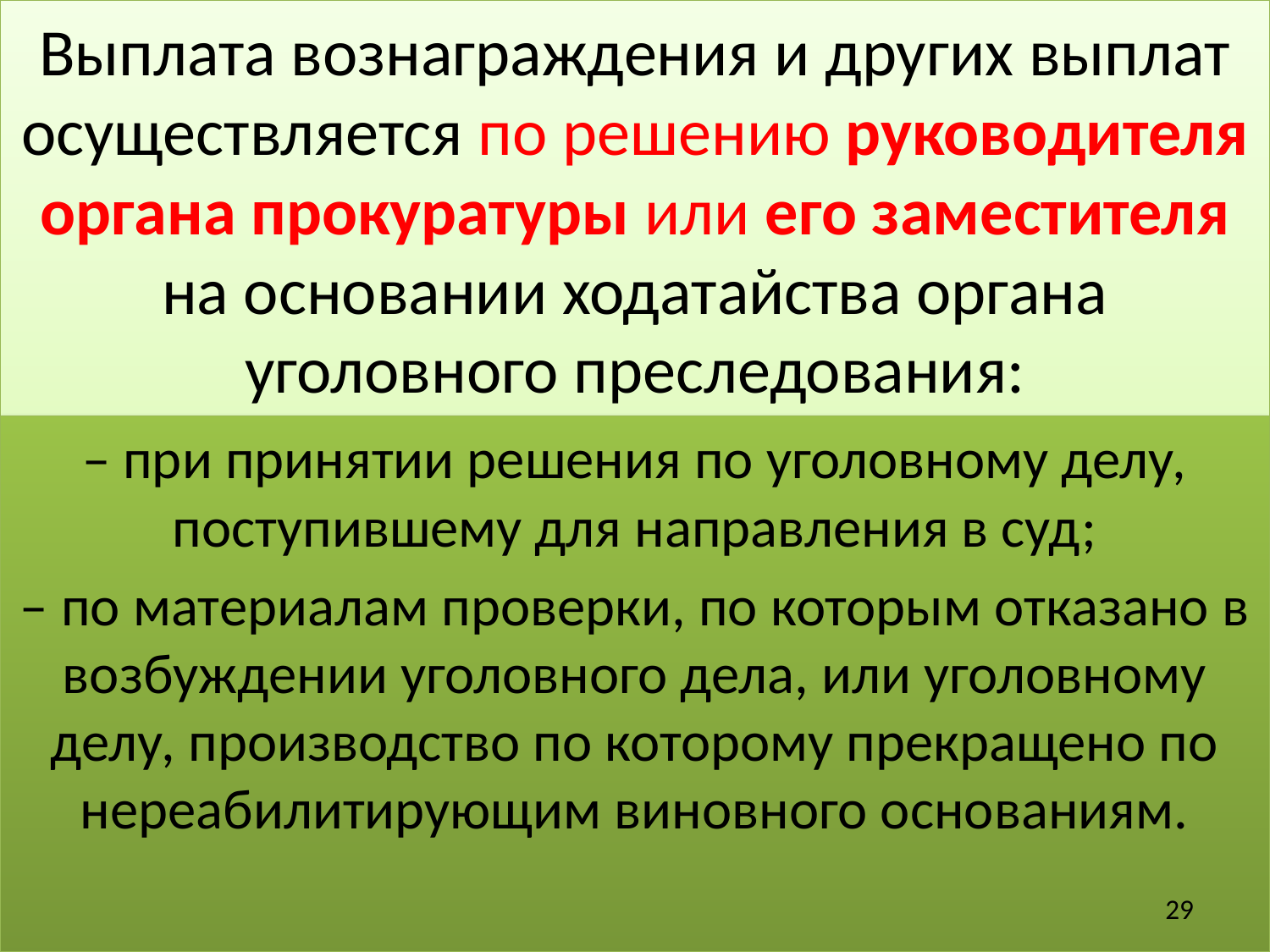

# Выплата вознаграждения и других выплат осуществляется по решению руководителя органа прокуратуры или его заместителя на основании ходатайства органа уголовного преследования:
– при принятии решения по уголовному делу, поступившему для направления в суд;
– по материалам проверки, по которым отказано в возбуждении уголовного дела, или уголовному делу, производство по которому прекращено по нереабилитирующим виновного основаниям.
29